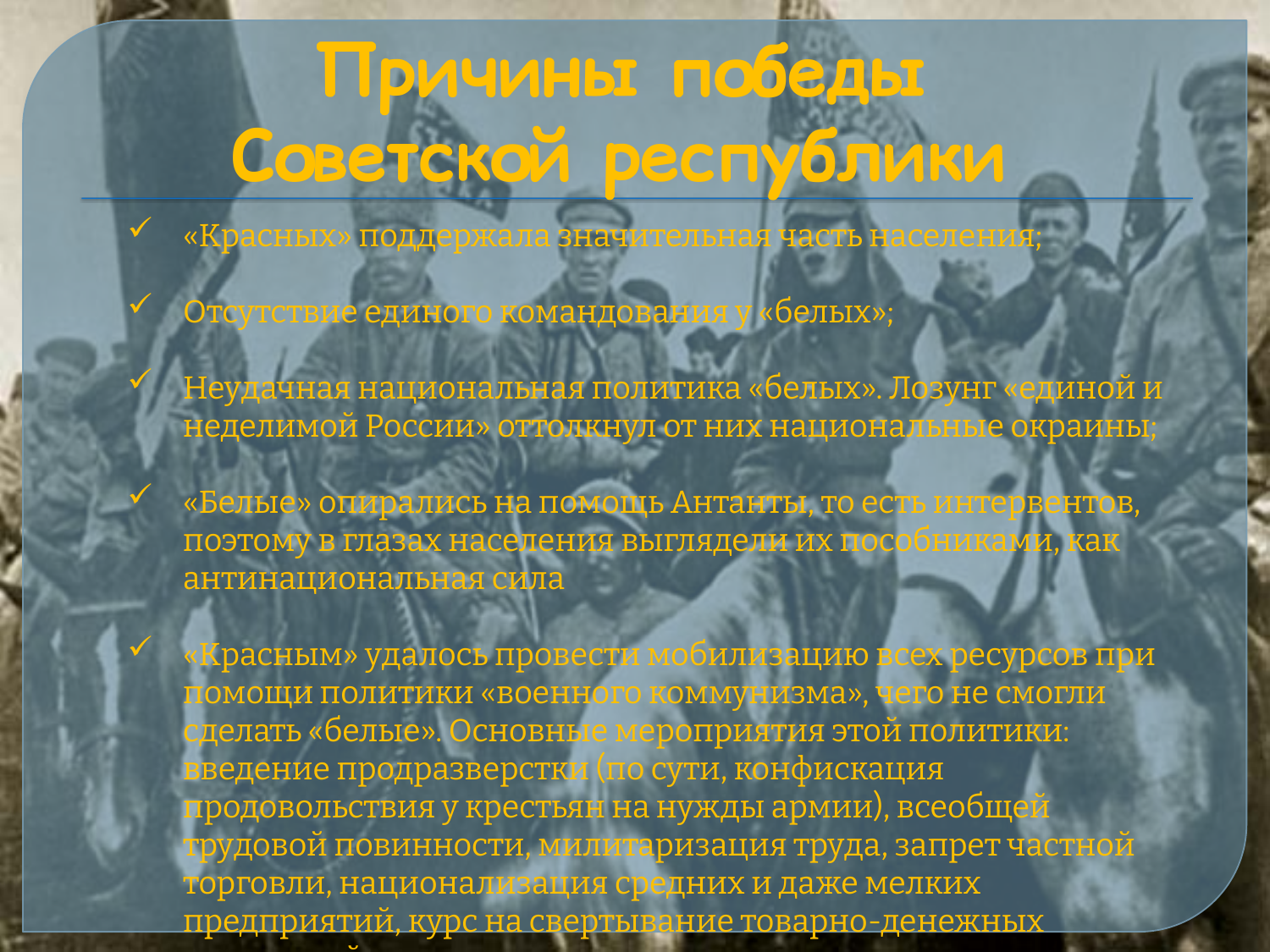

Причины победы
Советской республики

«Красных» поддержала значительная часть населения;

Отсутствие единого командования у «белых»;

Неудачная национальная политика «белых». Лозунг «единой и неделимой России» оттолкнул от них национальные окраины;

«Белые» опирались на помощь Антанты, то есть интервентов, поэтому в глазах населения выглядели их пособниками, как антинациональная сила

«Красным» удалось провести мобилизацию всех ресурсов при помощи политики «военного коммунизма», чего не смогли сделать «белые». Основные мероприятия этой политики: введение продразверстки (по сути, конфискация продовольствия у крестьян на нужды армии), всеобщей трудовой повинности, милитаризация труда, запрет частной торговли, национализация средних и даже мелких предприятий, курс на свертывание товарно-денежных отношений